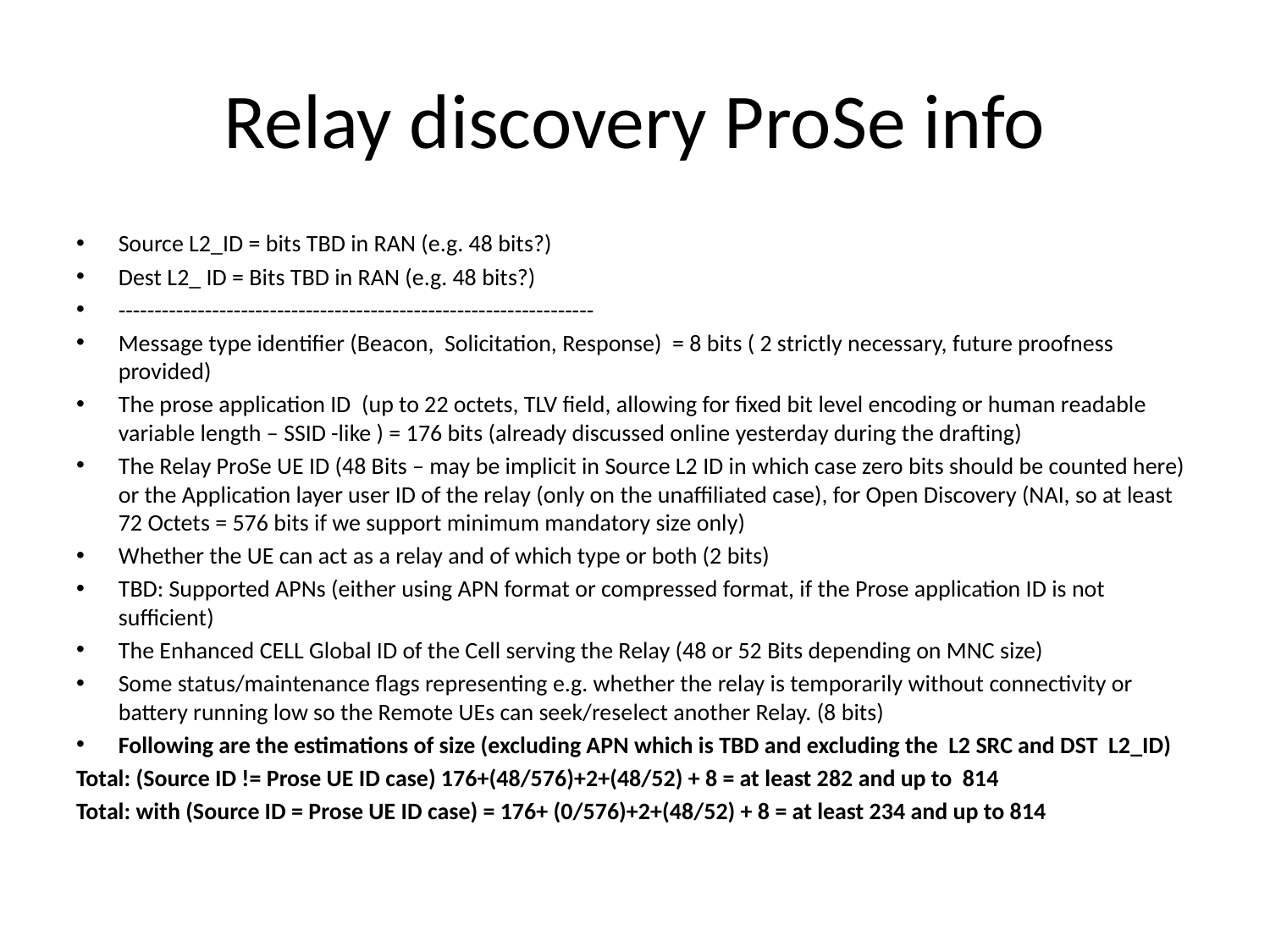

# Relay discovery ProSe info
Source L2_ID = bits TBD in RAN (e.g. 48 bits?)
Dest L2_ ID = Bits TBD in RAN (e.g. 48 bits?)
------------------------------------------------------------------
Message type identifier (Beacon,  Solicitation, Response)  = 8 bits ( 2 strictly necessary, future proofness provided)
The prose application ID  (up to 22 octets, TLV field, allowing for fixed bit level encoding or human readable variable length – SSID -like ) = 176 bits (already discussed online yesterday during the drafting)
The Relay ProSe UE ID (48 Bits – may be implicit in Source L2 ID in which case zero bits should be counted here) or the Application layer user ID of the relay (only on the unaffiliated case), for Open Discovery (NAI, so at least 72 Octets = 576 bits if we support minimum mandatory size only)
Whether the UE can act as a relay and of which type or both (2 bits)
TBD: Supported APNs (either using APN format or compressed format, if the Prose application ID is not sufficient)
The Enhanced CELL Global ID of the Cell serving the Relay (48 or 52 Bits depending on MNC size)
Some status/maintenance flags representing e.g. whether the relay is temporarily without connectivity or battery running low so the Remote UEs can seek/reselect another Relay. (8 bits)
Following are the estimations of size (excluding APN which is TBD and excluding the  L2 SRC and DST  L2_ID)
Total: (Source ID != Prose UE ID case) 176+(48/576)+2+(48/52) + 8 = at least 282 and up to  814
Total: with (Source ID = Prose UE ID case) = 176+ (0/576)+2+(48/52) + 8 = at least 234 and up to 814